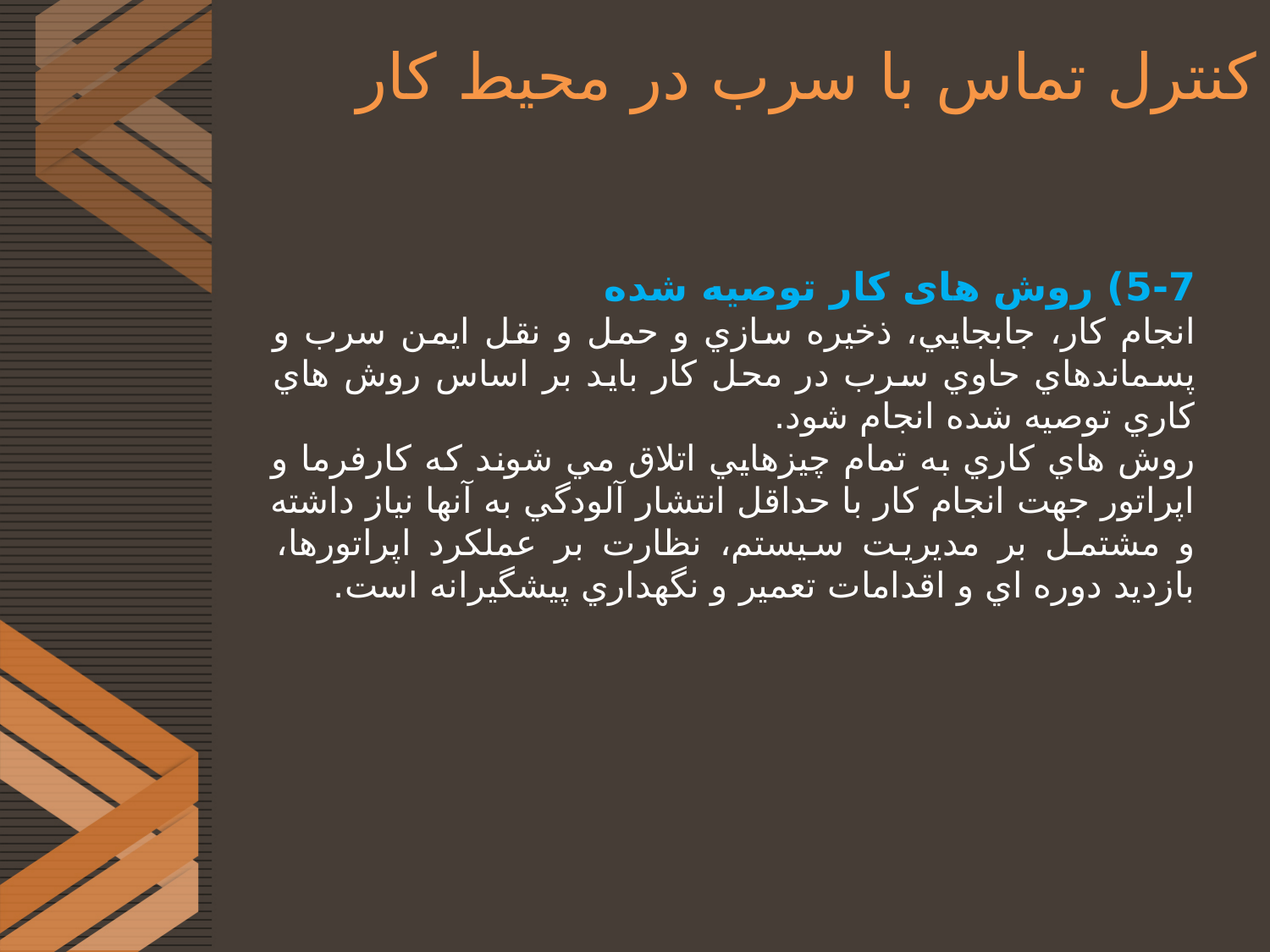

# کنترل تماس با سرب در محیط کار
5-7) روش های کار توصیه شده
انجام كار، جابجايي، ذخيره سازي و حمل و نقل ايمن سرب و پسماندهاي حاوي سرب در محل كار بايد بر اساس روش هاي كاري توصيه شده انجام شود.
روش هاي كاري به تمام چيزهايي اتلاق مي شوند كه كارفرما و اپراتور جهت انجام كار با حداقل انتشار آلودگي به آنها نياز داشته و مشتمل بر مديريت سيستم، نظارت بر عملکرد اپراتورها، بازديد دوره اي و اقدامات تعمير و نگهداري پيشگيرانه است.